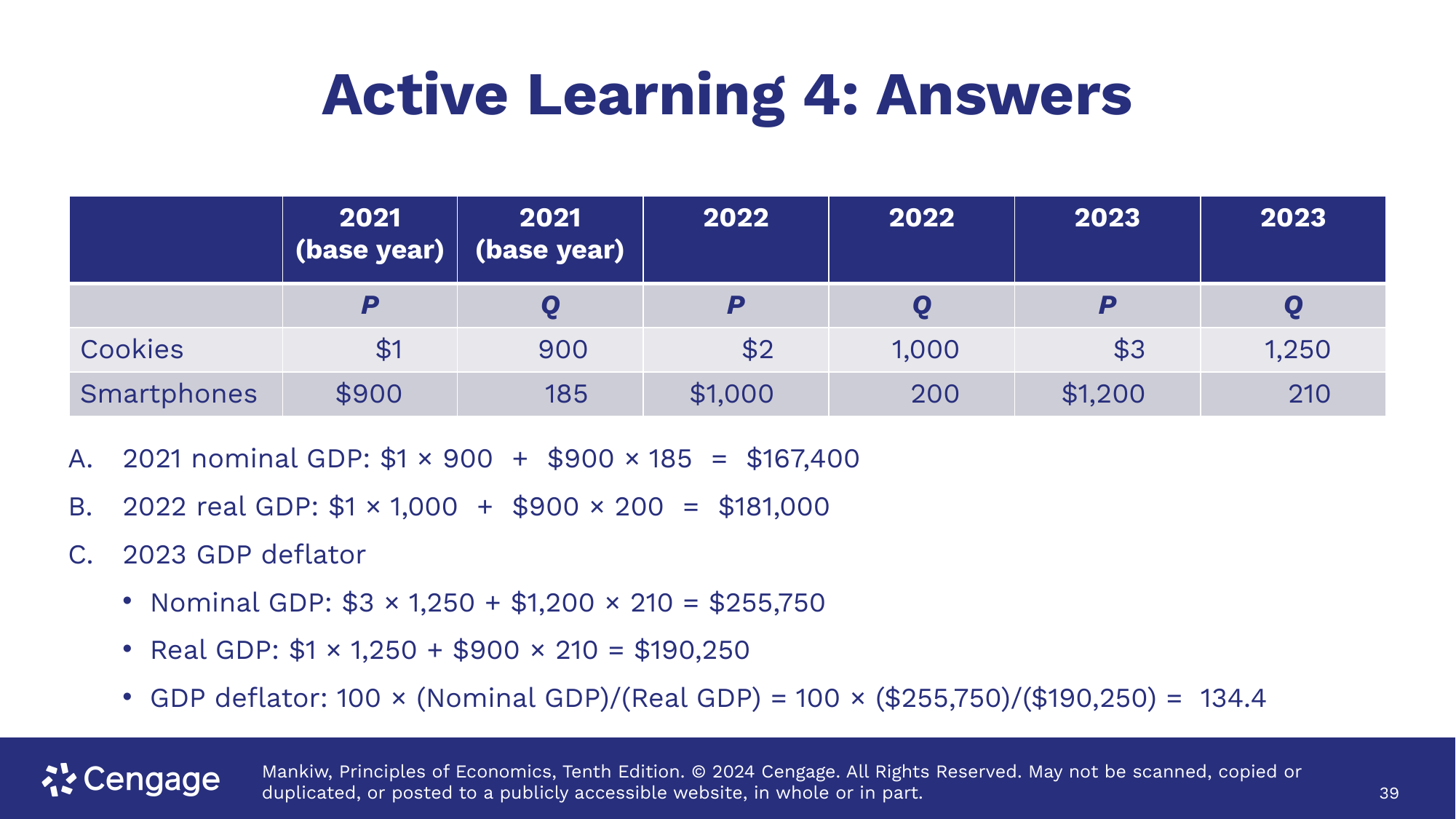

# Active Learning 4: Answers
|  | 2021 (base year) | 2021 (base year) | 2022 | 2022 | 2023 | 2023 |
| --- | --- | --- | --- | --- | --- | --- |
|  | P | Q | P | Q | P | Q |
| Cookies | $1 | 900 | $2 | 1,000 | $3 | 1,250 |
| Smartphones | $900 | 185 | $1,000 | 200 | $1,200 | 210 |
2021 nominal GDP: $1 × 900  +  $900 × 185  =  $167,400
2022 real GDP: $1 × 1,000  +  $900 × 200  =  $181,000
2023 GDP deflator
Nominal GDP: $3 × 1,250 + $1,200 × 210 = $255,750
Real GDP: $1 × 1,250 + $900 × 210 = $190,250
GDP deflator: 100 × (Nominal GDP)/(Real GDP) = 100 × ($255,750)/($190,250) =  134.4